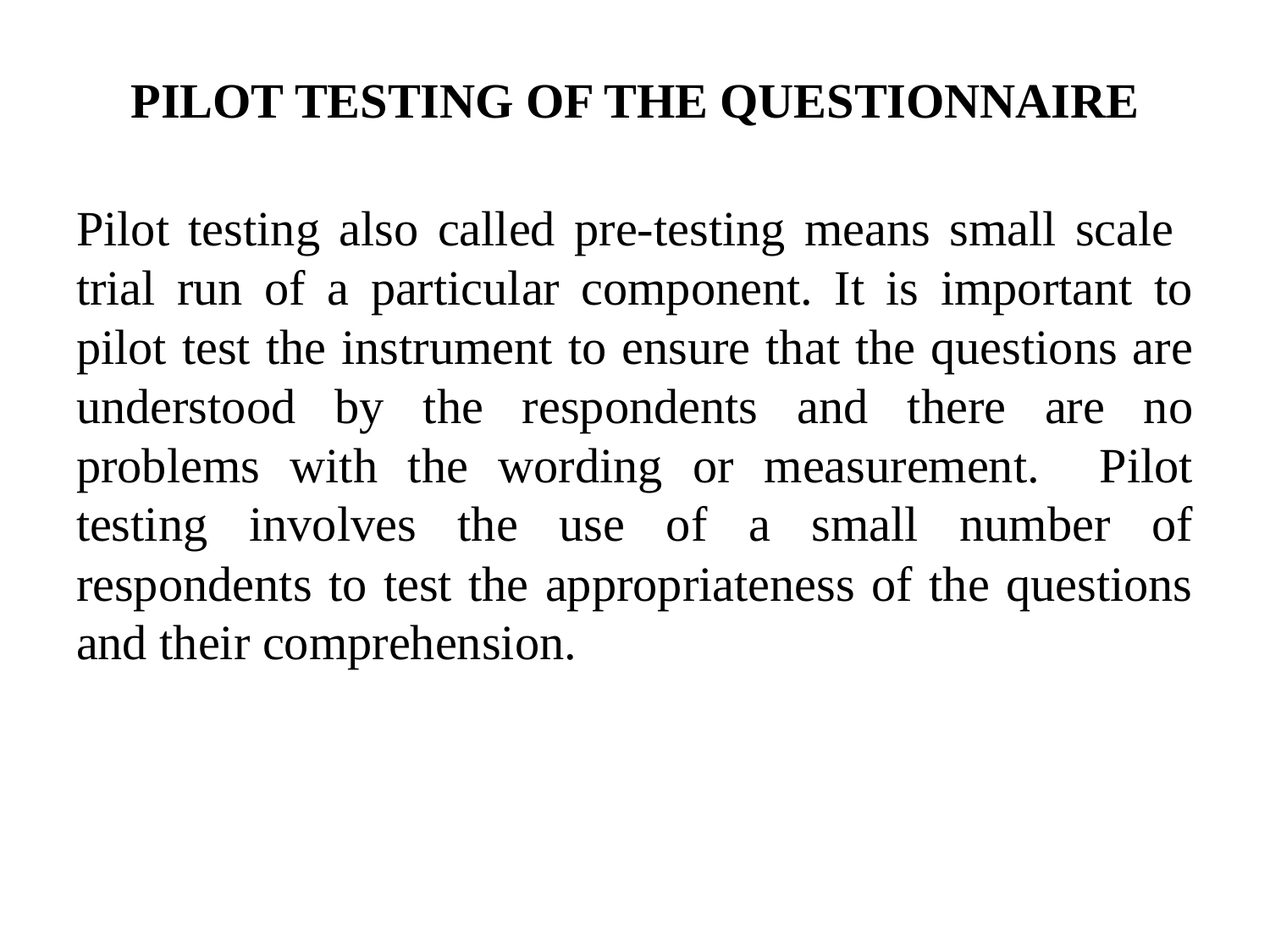

# PILOT TESTING OF THE QUESTIONNAIRE
Pilot testing also called pre-testing means small scale  trial run of a particular component. It is important to pilot test the instrument to ensure that the questions are understood by the respondents and there are no problems with the wording or measurement.  Pilot testing involves the use of a small number of respondents to test the appropriateness of the questions and their comprehension.